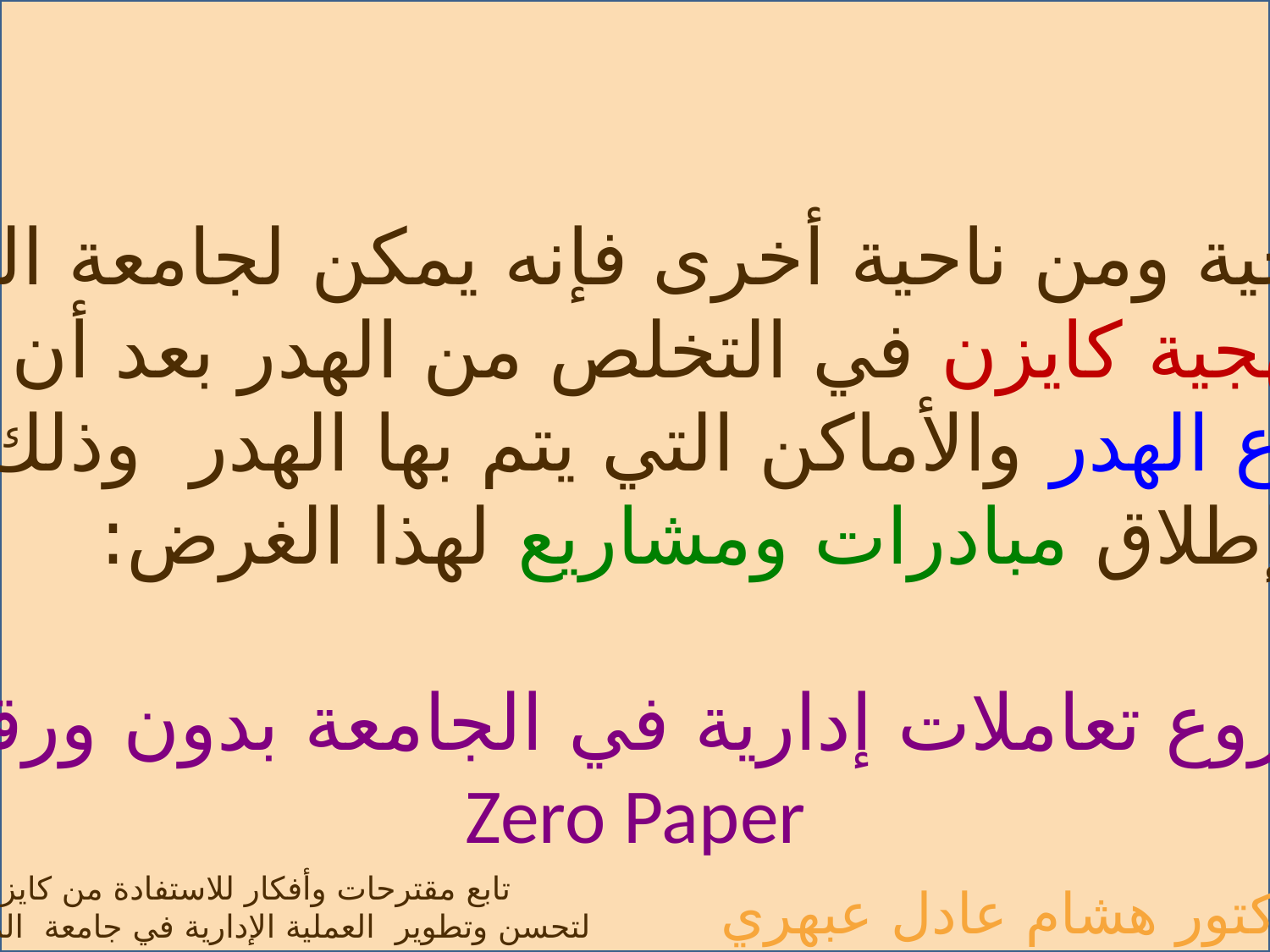

هذا من ناحية ومن ناحية أخرى فإنه يمكن لجامعة الملك سعود
 تطبيق منهجية كايزن في التخلص من الهدر بعد أن يتم
 تحديد أنواع الهدر والأماكن التي يتم بها الهدر  وذلك
 من خلال إطلاق مبادرات ومشاريع لهذا الغرض:
مثلاً:
مشروع تعاملات إدارية في الجامعة بدون ورقيات
Zero Paper
 تابع مقترحات وأفكار للاستفادة من كايزن
    لتحسن وتطوير  العملية الإدارية في جامعة  الملك سعود
الدكتور هشام عادل عبهري